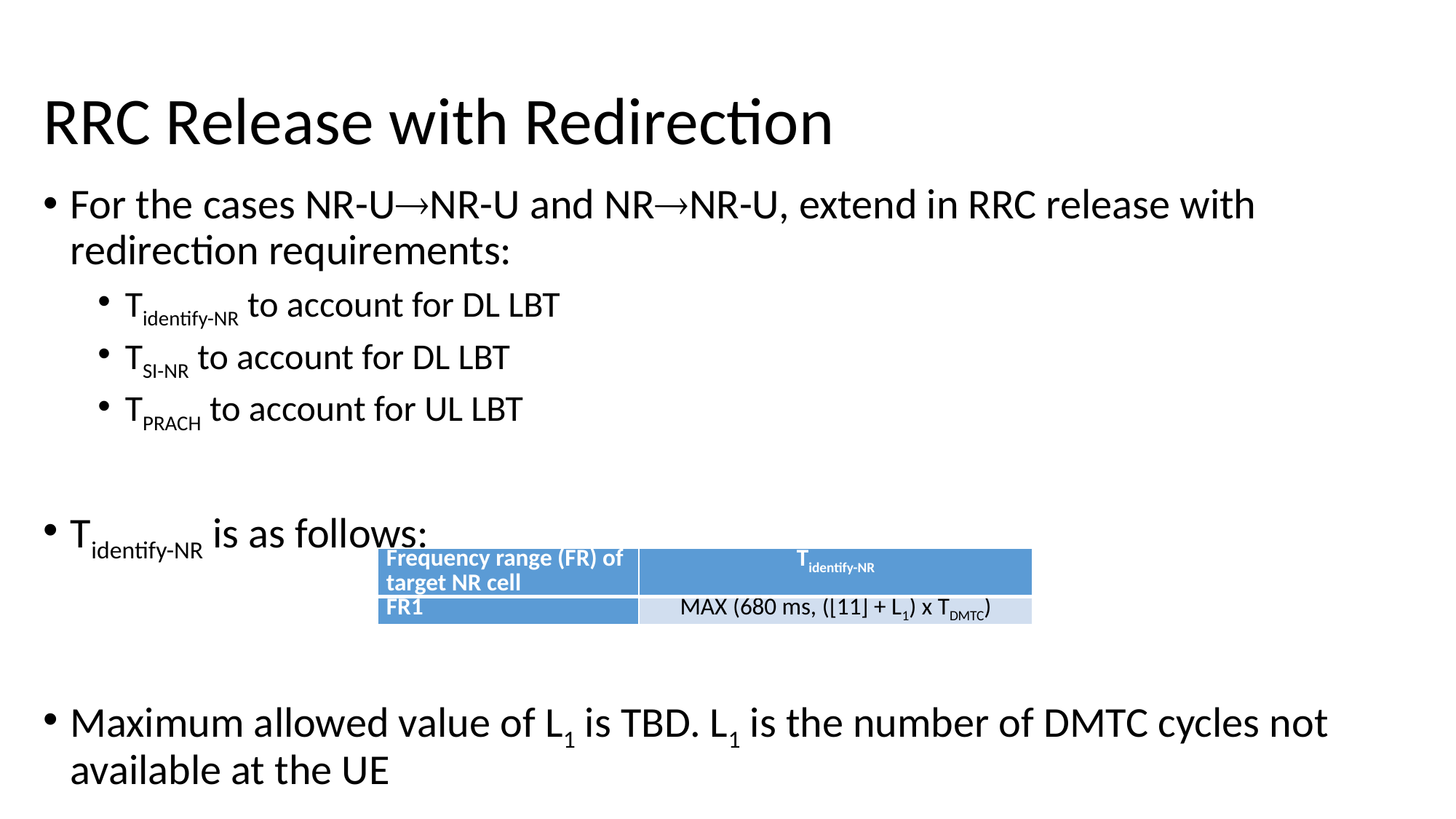

# RRC Release with Redirection
For the cases NR-U→NR-U and NR→NR-U, extend in RRC release with redirection requirements:
Tidentify-NR to account for DL LBT
TSI-NR to account for DL LBT
TPRACH to account for UL LBT

Tidentify-NR is as follows:

Maximum allowed value of L1 is TBD. L1 is the number of DMTC cycles not available at the UE

| Frequency range (FR) of target NR cell | Tidentify-NR |
| --- | --- |
| FR1 | MAX (680 ms, ([11] + L1) x TDMTC) |